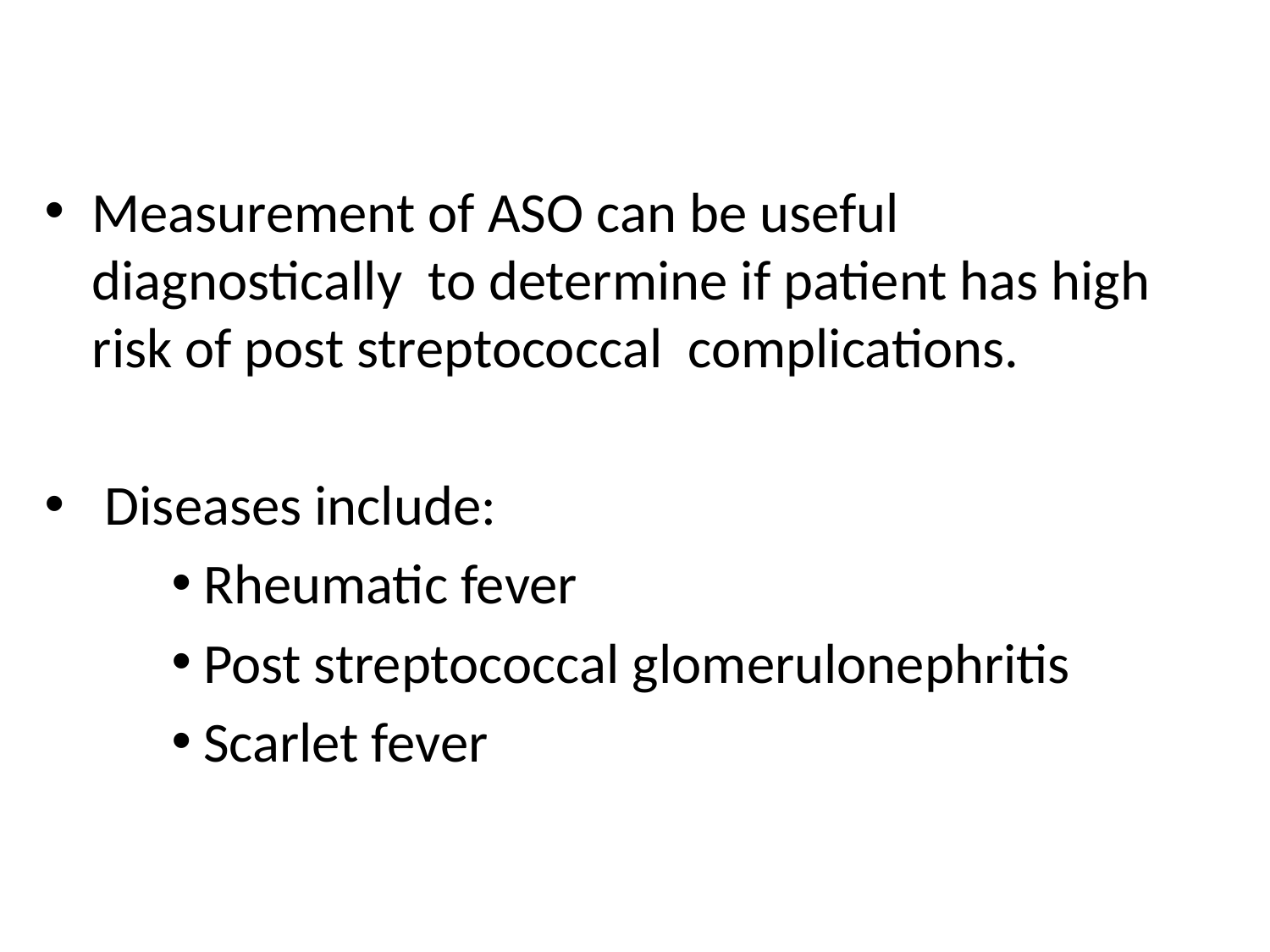

Measurement of ASO can be useful diagnostically  to determine if patient has high risk of post streptococcal  complications.

 Diseases include:
Rheumatic fever
Post streptococcal glomerulonephritis
Scarlet fever